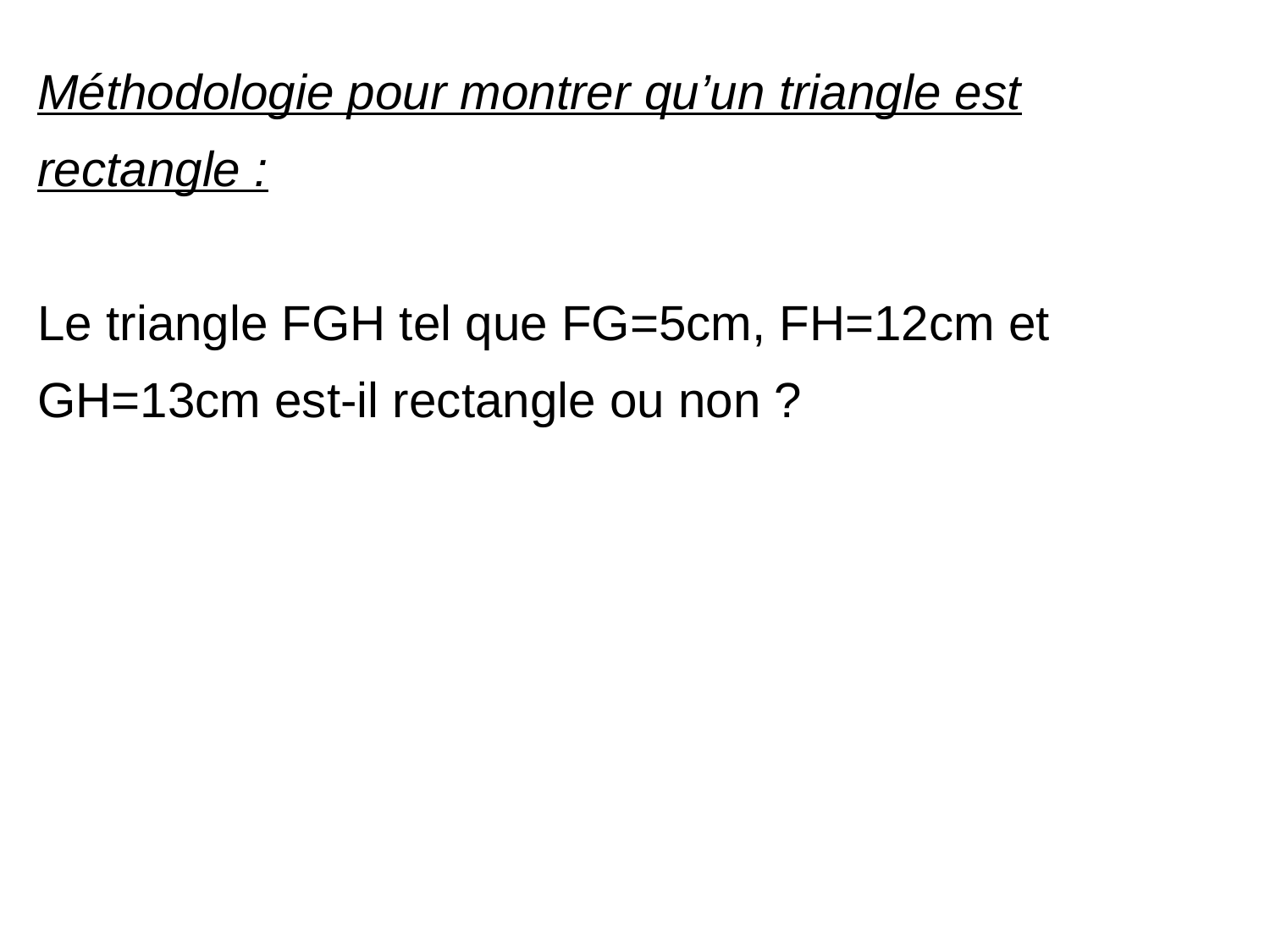

Méthodologie pour montrer qu’un triangle est rectangle :

Le triangle FGH tel que FG=5cm, FH=12cm et GH=13cm est-il rectangle ou non ?